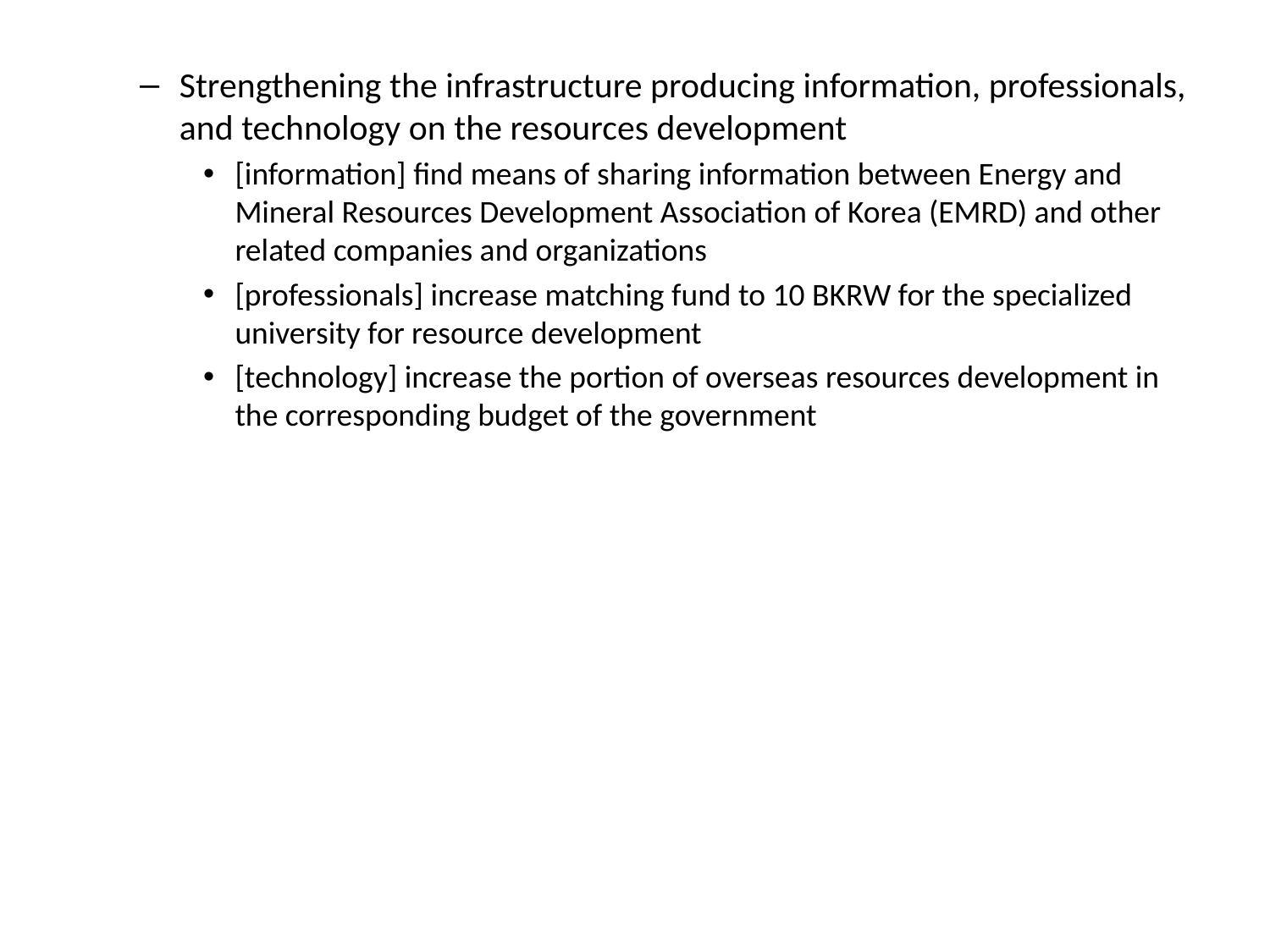

Strengthening the infrastructure producing information, professionals, and technology on the resources development
[information] find means of sharing information between Energy and Mineral Resources Development Association of Korea (EMRD) and other related companies and organizations
[professionals] increase matching fund to 10 BKRW for the specialized university for resource development
[technology] increase the portion of overseas resources development in the corresponding budget of the government